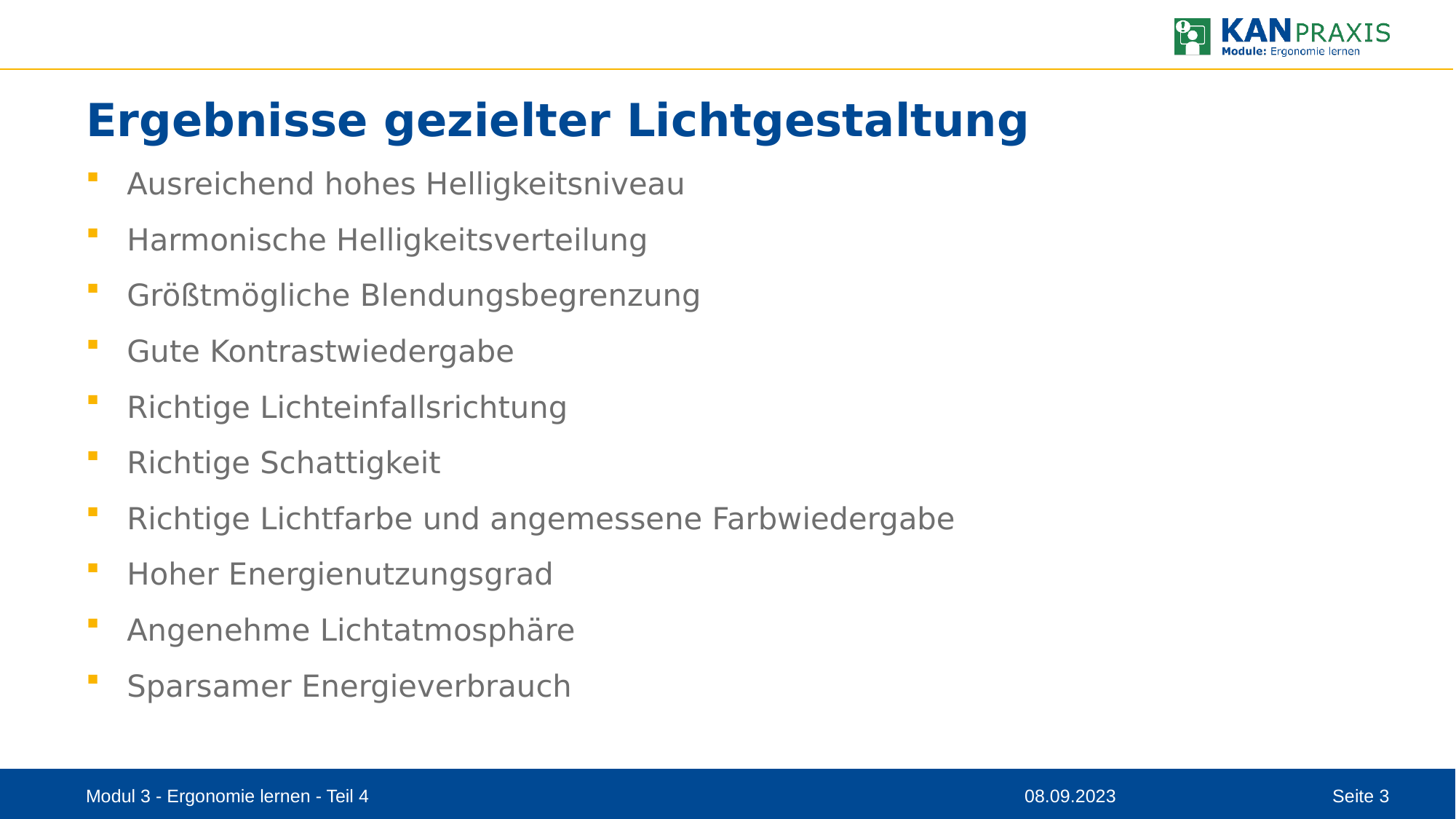

# Ergebnisse gezielter Lichtgestaltung
Ausreichend hohes Helligkeitsniveau

Harmonische Helligkeitsverteilung

Größtmögliche Blendungsbegrenzung

Gute Kontrastwiedergabe

Richtige Lichteinfallsrichtung

Richtige Schattigkeit

Richtige Lichtfarbe und angemessene Farbwiedergabe

Hoher Energienutzungsgrad

Angenehme Lichtatmosphäre

Sparsamer Energieverbrauch
Modul 3 - Ergonomie lernen - Teil 4
08.09.2023
Seite 3